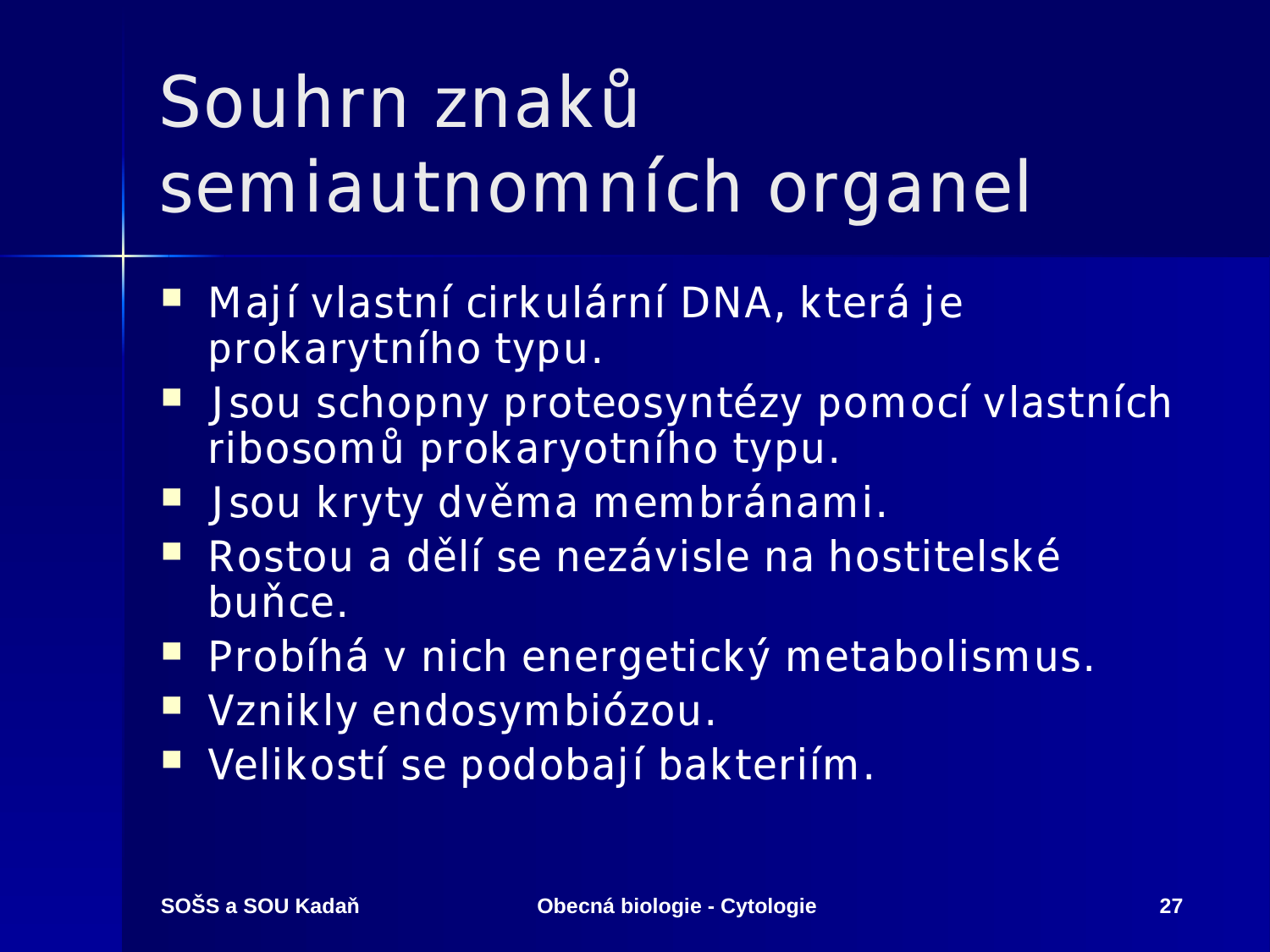

# Souhrn znaků semiautnomních organel
Mají vlastní cirkulární DNA, která je prokarytního typu.
Jsou schopny proteosyntézy pomocí vlastních ribosomů prokaryotního typu.
Jsou kryty dvěma membránami.
Rostou a dělí se nezávisle na hostitelské buňce.
Probíhá v nich energetický metabolismus.
Vznikly endosymbiózou.
Velikostí se podobají bakteriím.
SOŠS a SOU Kadaň
Obecná biologie - Cytologie
27